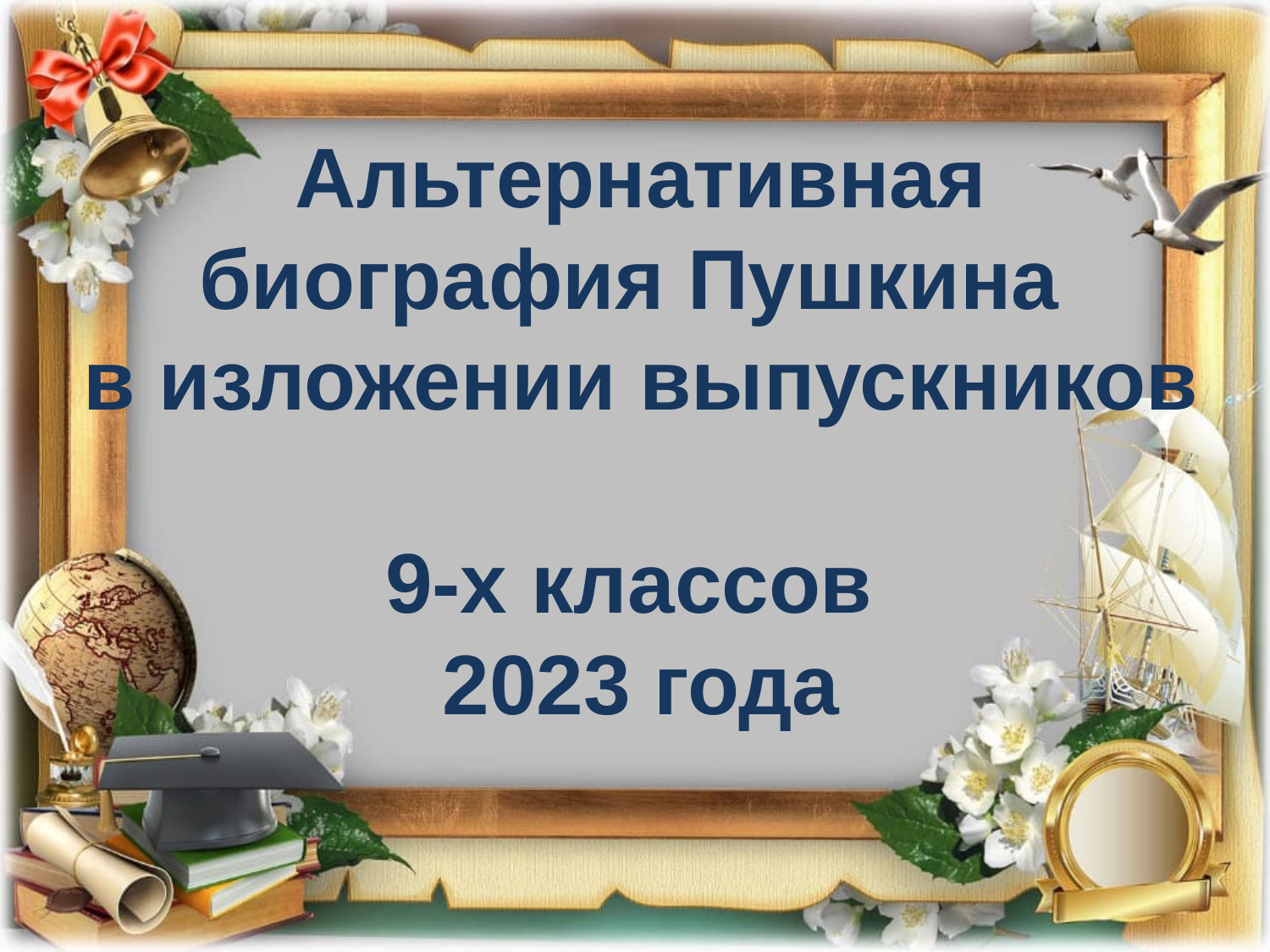

# Альтернативная биография Пушкина в изложении выпускников 9-х классов 2023 года